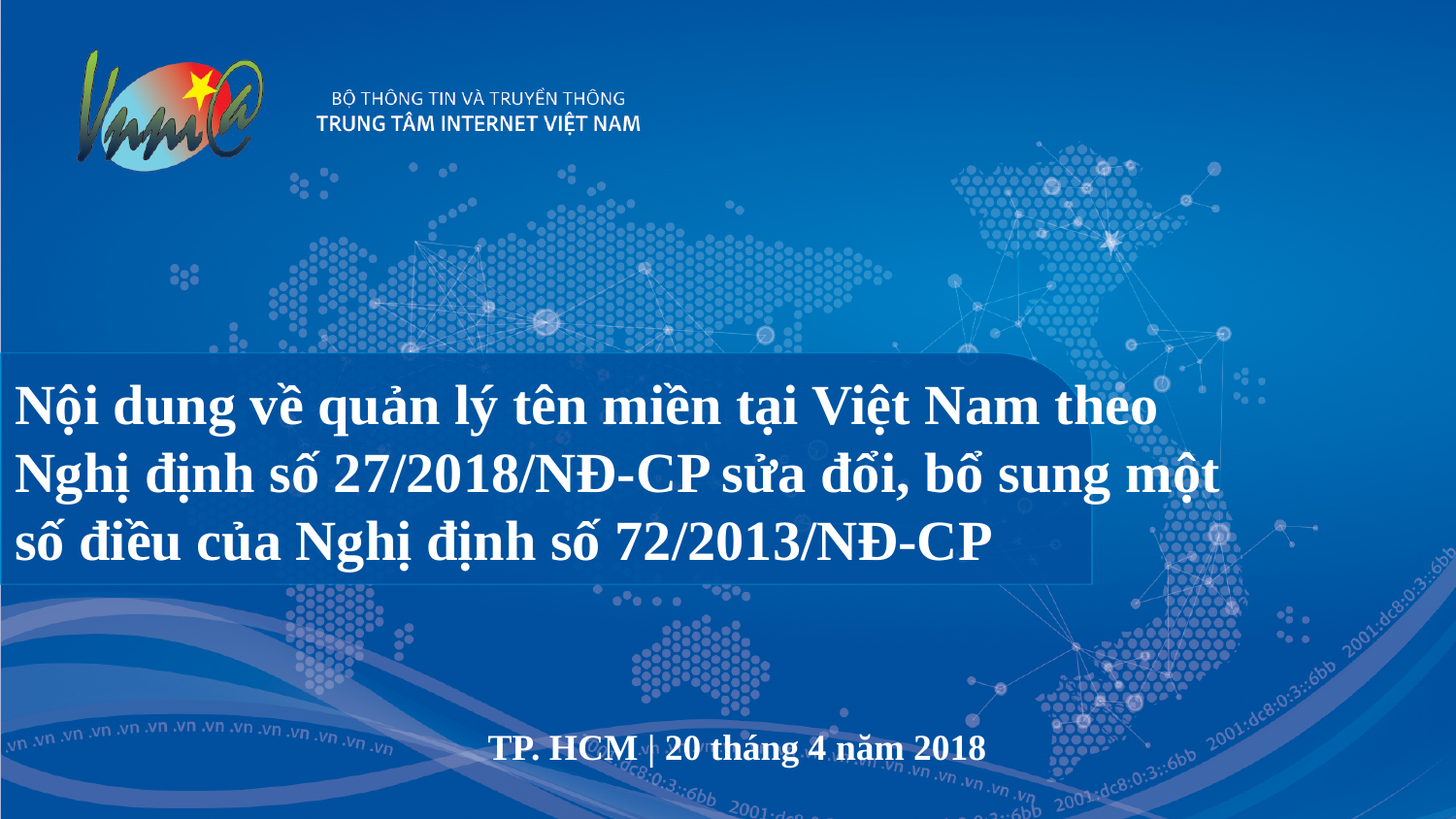

Nội dung về quản lý tên miền tại Việt Nam theo Nghị định số 27/2018/NĐ-CP sửa đổi, bổ sung một số điều của Nghị định số 72/2013/NĐ-CP
TP. HCM | 20 tháng 4 năm 2018